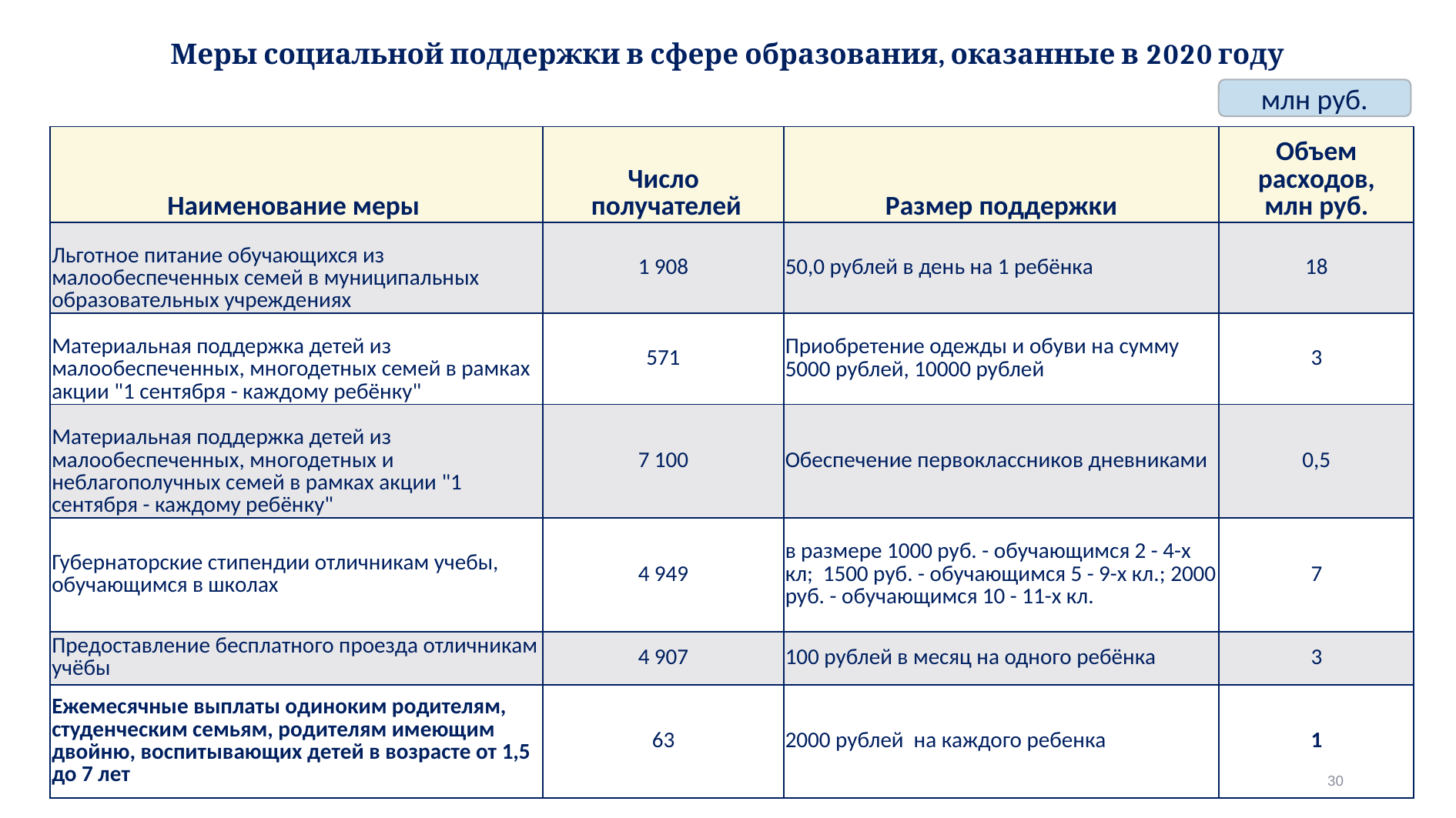

# Меры социальной поддержки в сфере образования, оказанные в 2020 году
млн руб.
| Наименование меры | Число получателей | Размер поддержки | Объем расходов, млн руб. |
| --- | --- | --- | --- |
| Льготное питание обучающихся из малообеспеченных семей в муниципальных образовательных учреждениях | 1 908 | 50,0 рублей в день на 1 ребёнка | 18 |
| Материальная поддержка детей из малообеспеченных, многодетных семей в рамках акции "1 сентября - каждому ребёнку" | 571 | Приобретение одежды и обуви на сумму 5000 рублей, 10000 рублей | 3 |
| Материальная поддержка детей из малообеспеченных, многодетных и неблагополучных семей в рамках акции "1 сентября - каждому ребёнку" | 7 100 | Обеспечение первоклассников дневниками | 0,5 |
| Губернаторские стипендии отличникам учебы, обучающимся в школах | 4 949 | в размере 1000 руб. - обучающимся 2 - 4-х кл; 1500 руб. - обучающимся 5 - 9-х кл.; 2000 руб. - обучающимся 10 - 11-х кл. | 7 |
| Предоставление бесплатного проезда отличникам учёбы | 4 907 | 100 рублей в месяц на одного ребёнка | 3 |
| Ежемесячные выплаты одиноким родителям, студенческим семьям, родителям имеющим двойню, воспитывающих детей в возрасте от 1,5 до 7 лет | 63 | 2000 рублей на каждого ребенка | 1 |
30